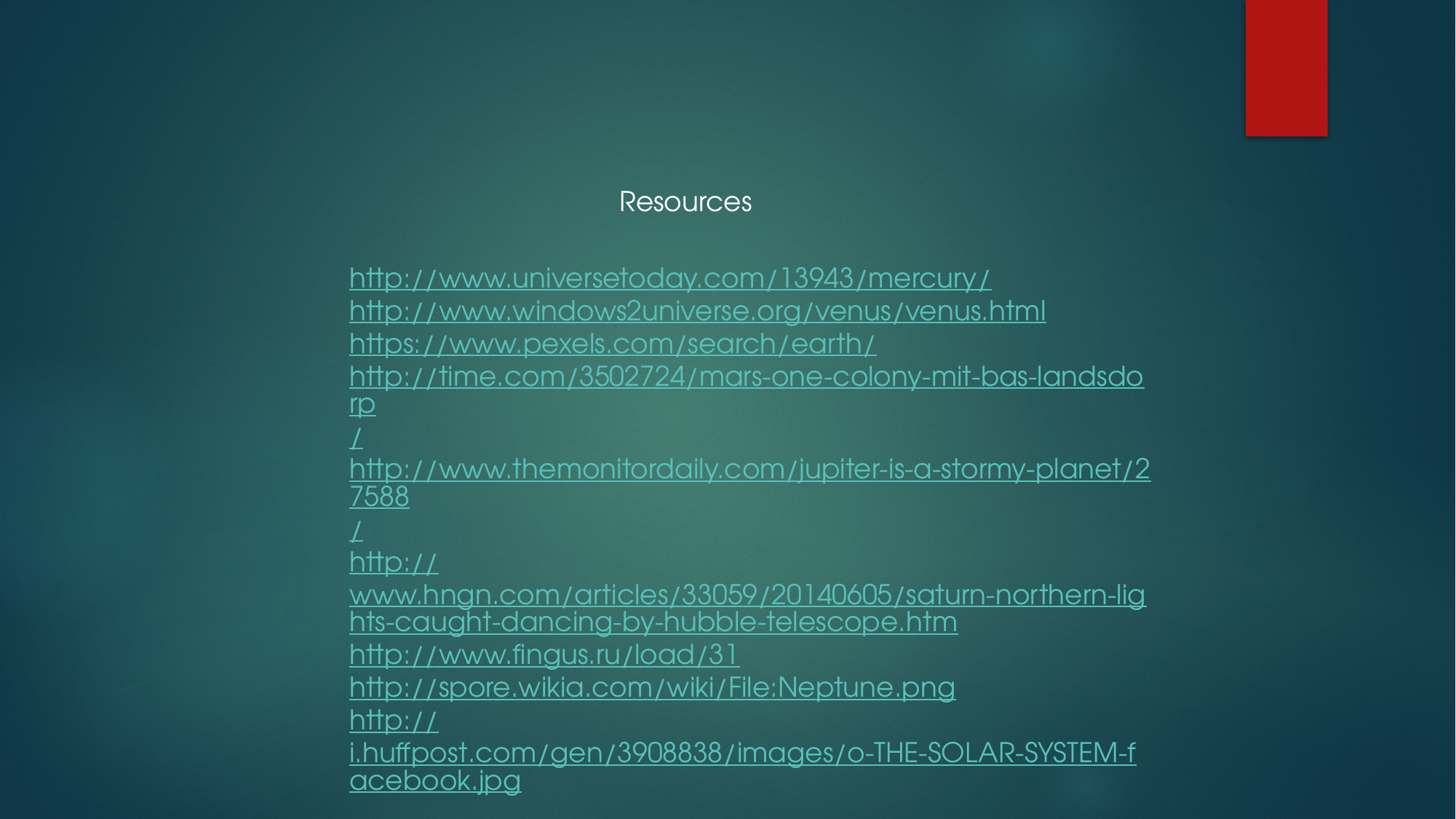

Resources

http://www.universetoday.com/13943/mercury/
http://www.windows2universe.org/venus/venus.html
https://www.pexels.com/search/earth/
http://time.com/3502724/mars-one-colony-mit-bas-landsdorp/
http://www.themonitordaily.com/jupiter-is-a-stormy-planet/27588/
http://www.hngn.com/articles/33059/20140605/saturn-northern-lights-caught-dancing-by-hubble-telescope.htm
http://www.fingus.ru/load/31
http://spore.wikia.com/wiki/File:Neptune.png
http://i.huffpost.com/gen/3908838/images/o-THE-SOLAR-SYSTEM-facebook.jpg